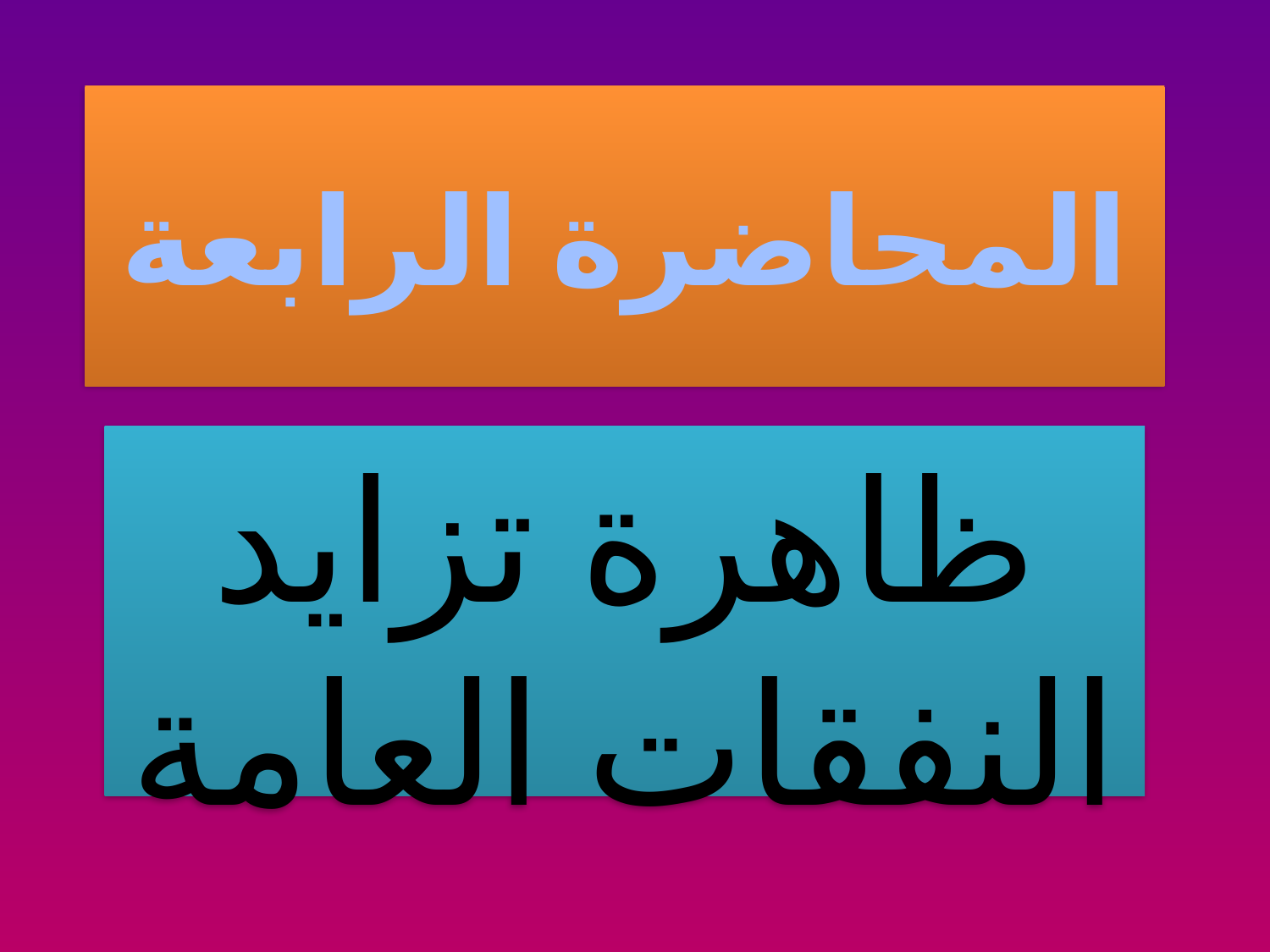

# المحاضرة الرابعة
ظاهرة تزايد النفقات العامة